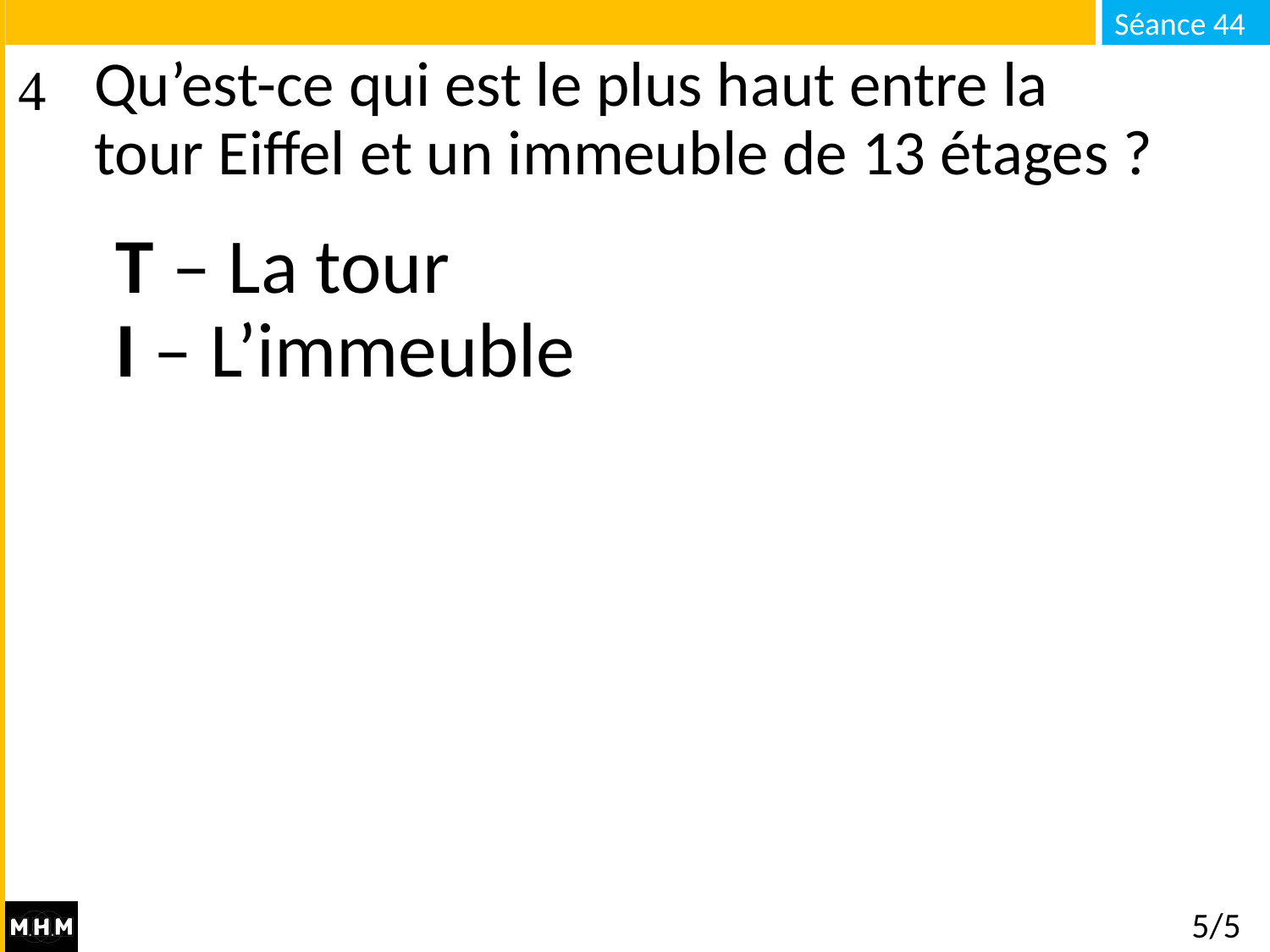

# Qu’est-ce qui est le plus haut entre la tour Eiffel et un immeuble de 13 étages ?
T – La tour
I – L’immeuble
5/5